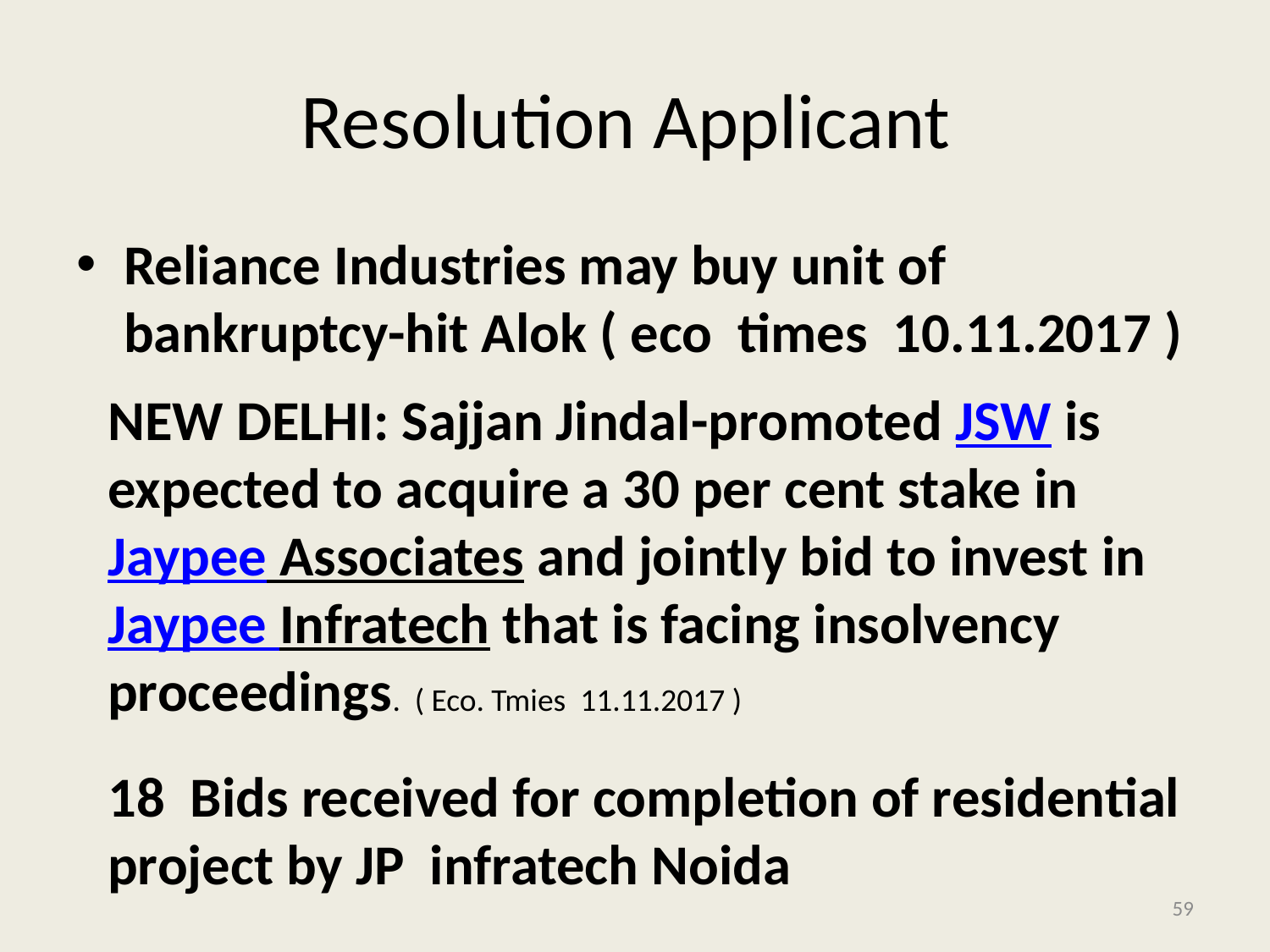

# Resolution Applicant
Reliance Industries may buy unit of bankruptcy-hit Alok ( eco  times  10.11.2017 )
NEW DELHI: Sajjan Jindal-promoted JSW is expected to acquire a 30 per cent stake in Jaypee Associates and jointly bid to invest in Jaypee Infratech that is facing insolvency proceedings.  ( Eco. Tmies  11.11.2017 )

18  Bids received for completion of residential project by JP  infratech Noida
59